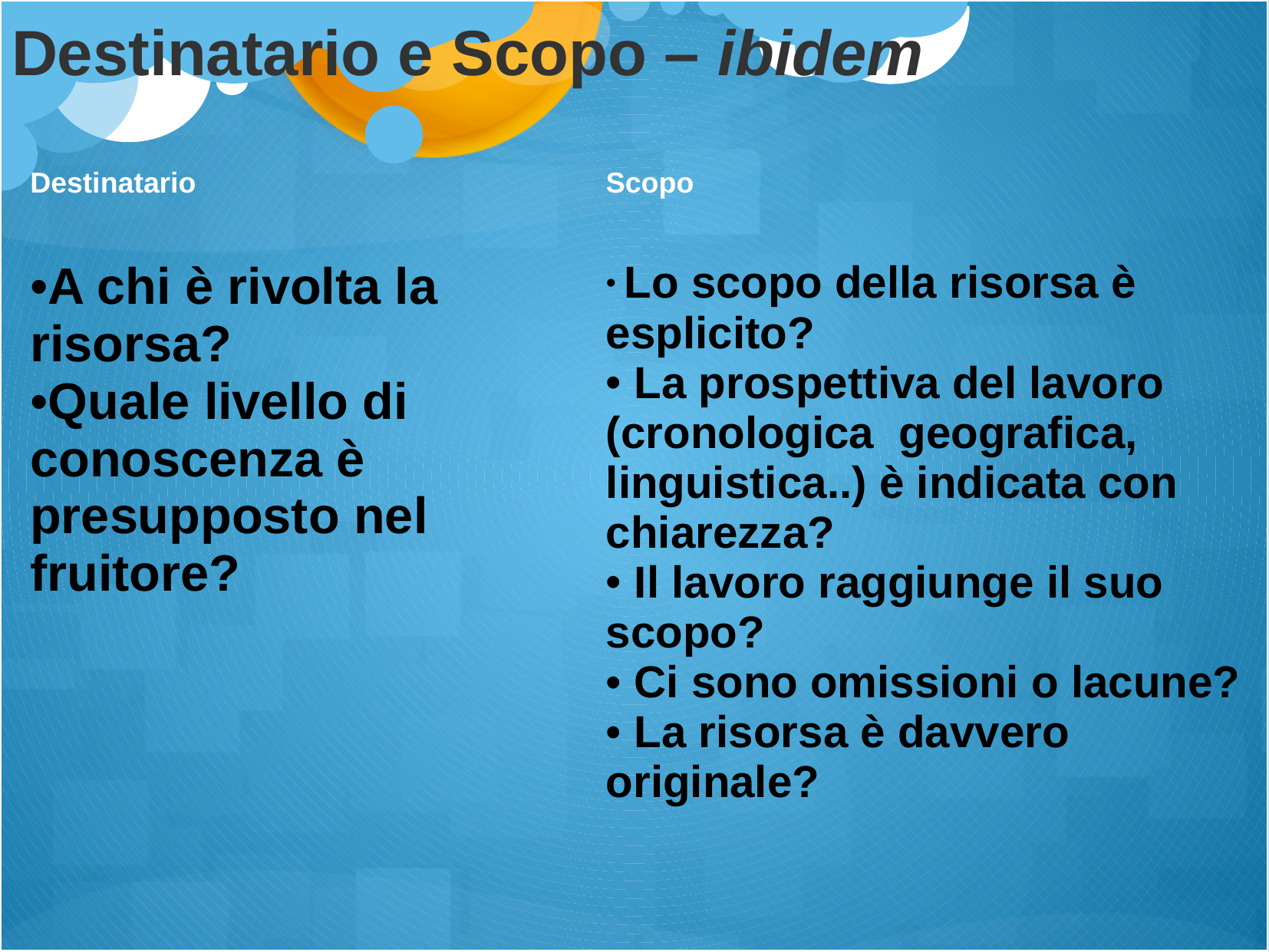

Destinatario e Scopo – ibidem
| Destinatario | Scopo |
| --- | --- |
| A chi è rivolta la risorsa? Quale livello di conoscenza è presupposto nel fruitore? | Lo scopo della risorsa è esplicito? La prospettiva del lavoro (cronologica geografica, linguistica..) è indicata con chiarezza? Il lavoro raggiunge il suo scopo? Ci sono omissioni o lacune? La risorsa è davvero originale? |